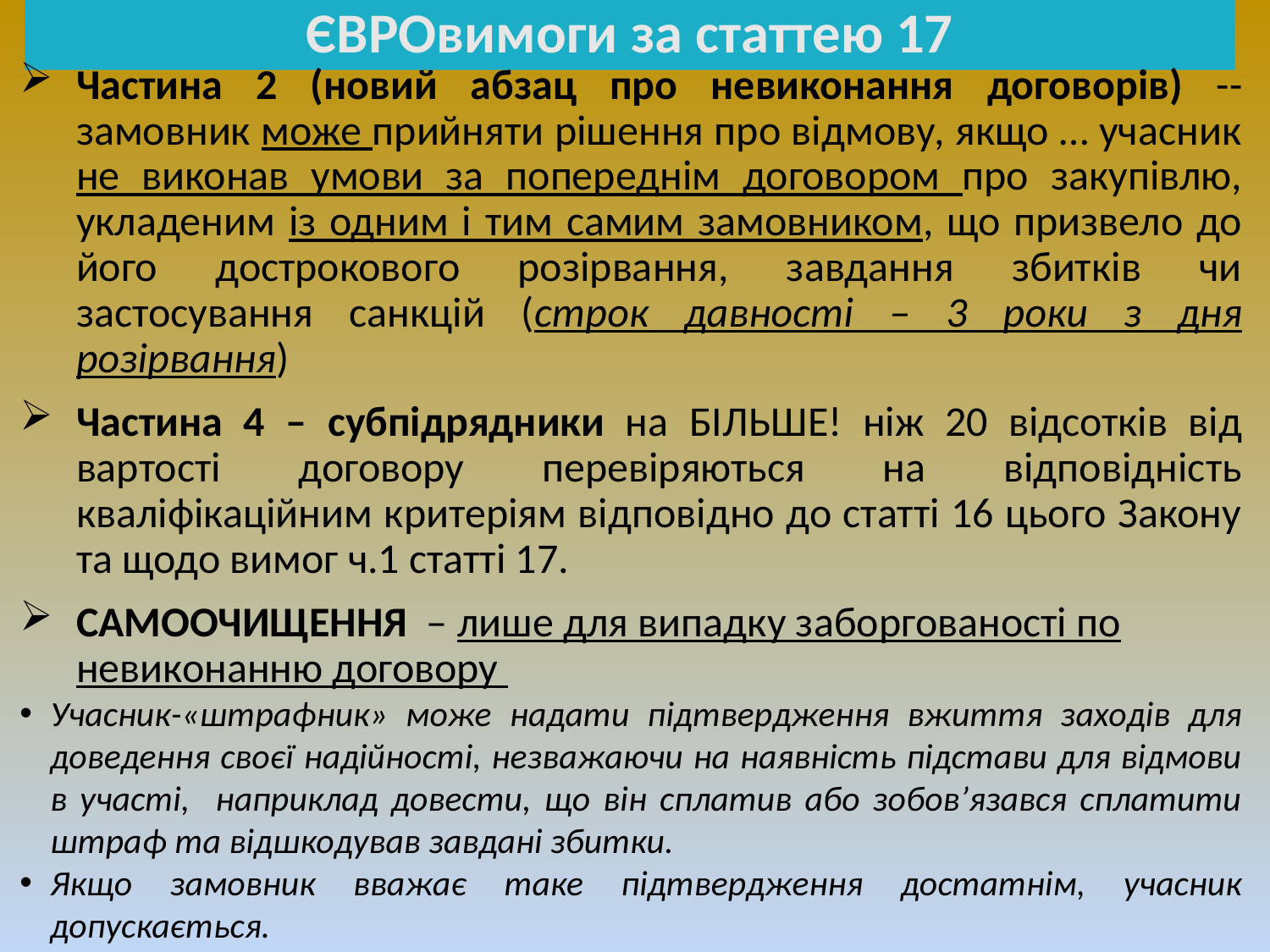

# ЄВРОвимоги за статтею 17
Частина 2 (новий абзац про невиконання договорів) -- замовник може прийняти рішення про відмову, якщо … учасник не виконав умови за попереднім договором про закупівлю, укладеним із одним і тим самим замовником, що призвело до його дострокового розірвання, завдання збитків чи застосування санкцій (строк давності – 3 роки з дня розірвання)
Частина 4 – субпідрядники на БІЛЬШЕ! ніж 20 відсотків від вартості договору перевіряються на відповідність кваліфікаційним критеріям відповідно до статті 16 цього Закону та щодо вимог ч.1 статті 17.
САМООЧИЩЕННЯ  – лише для випадку заборгованості по невиконанню договору
Учасник-«штрафник» може надати підтвердження вжиття заходів для доведення своєї надійності, незважаючи на наявність підстави для відмови в участі,  наприклад довести, що він сплатив або зобов’язався сплатити штраф та відшкодував завдані збитки.
Якщо замовник вважає таке підтвердження достатнім, учасник допускається.